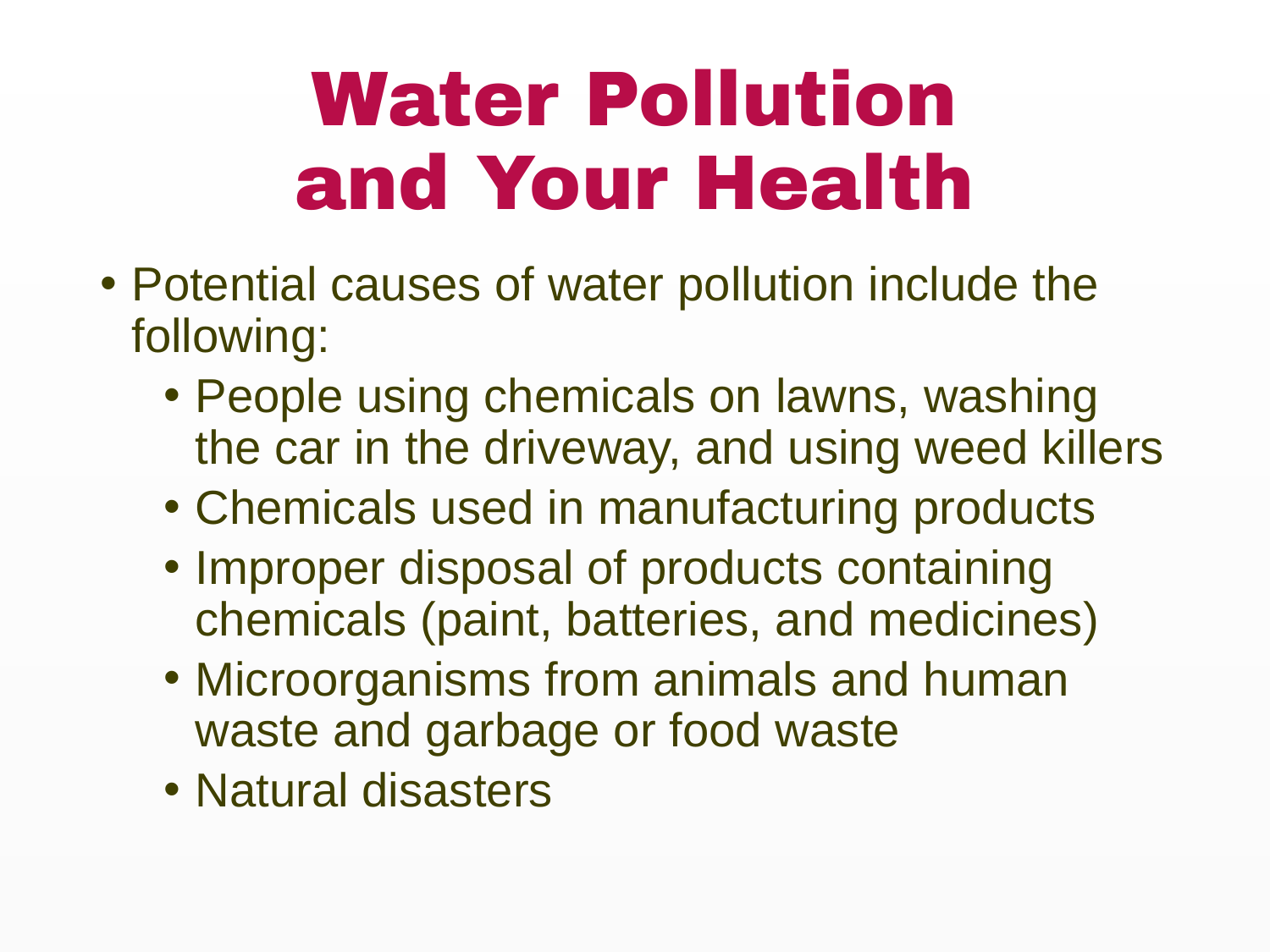

# Water Pollution and Your Health
Potential causes of water pollution include the following:
People using chemicals on lawns, washing the car in the driveway, and using weed killers
Chemicals used in manufacturing products
Improper disposal of products containing chemicals (paint, batteries, and medicines)
Microorganisms from animals and human waste and garbage or food waste
Natural disasters